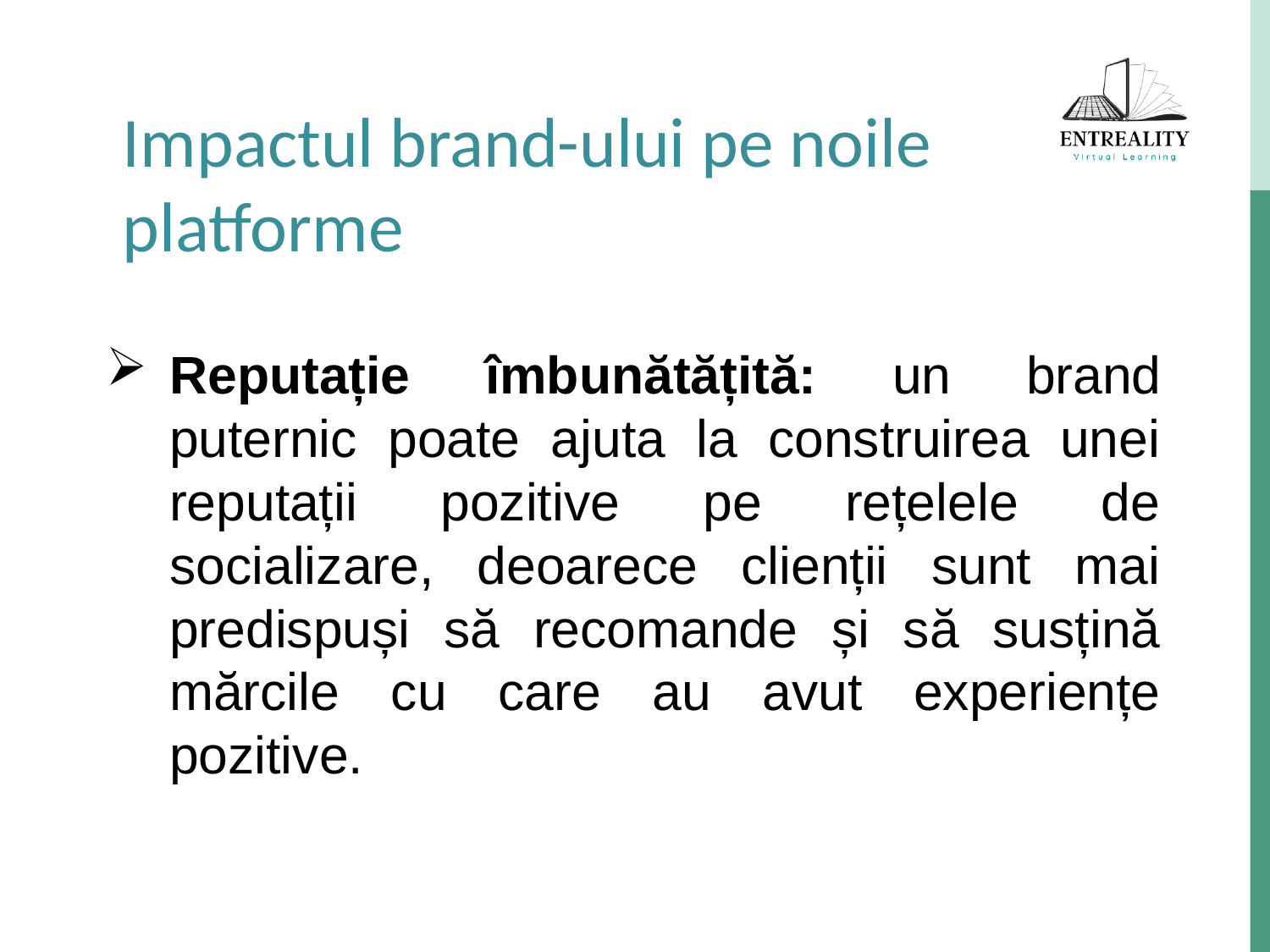

Impactul brand-ului pe noile platforme
Reputație îmbunătățită: un brand puternic poate ajuta la construirea unei reputații pozitive pe rețelele de socializare, deoarece clienții sunt mai predispuși să recomande și să susțină mărcile cu care au avut experiențe pozitive.